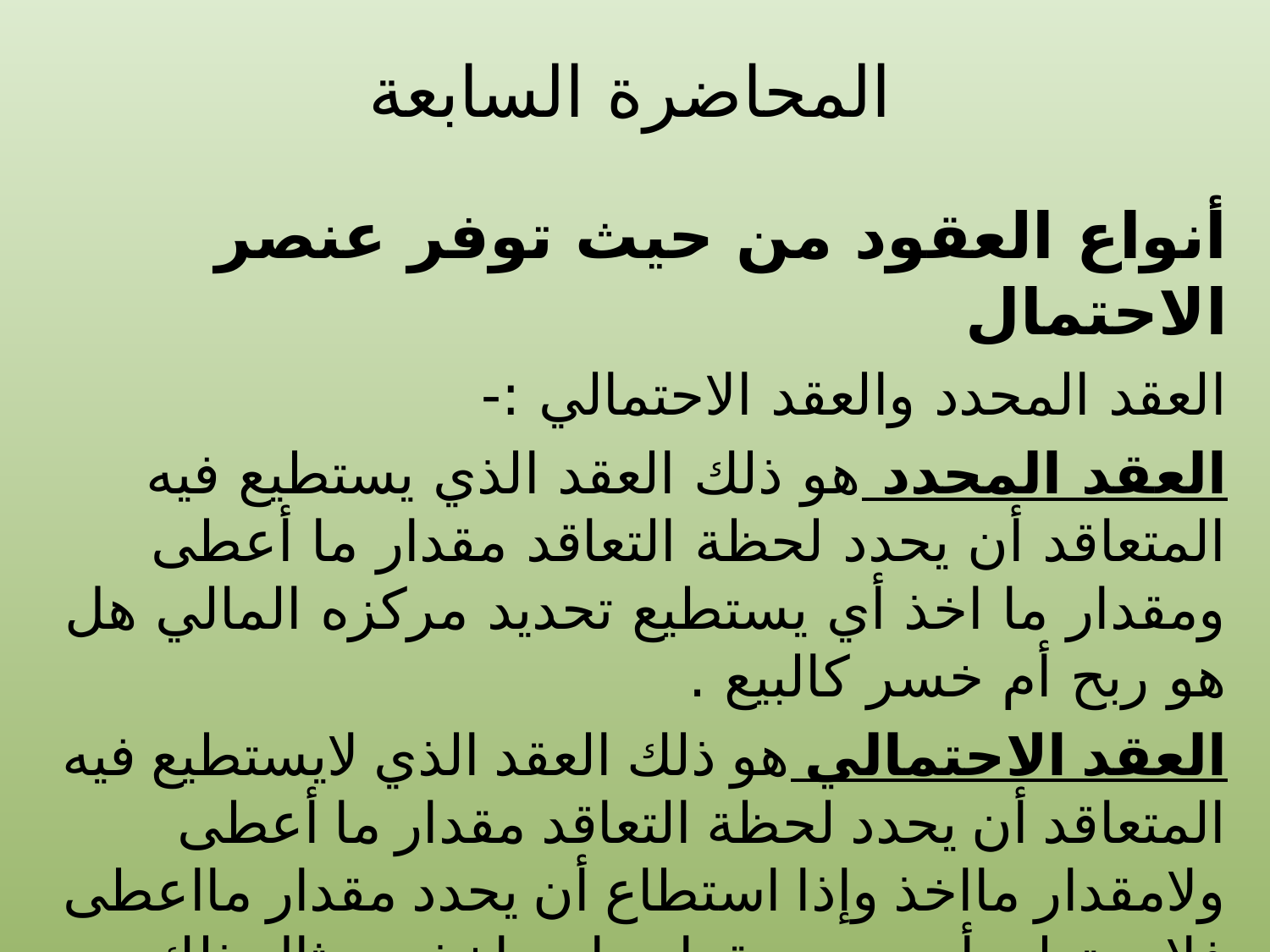

# المحاضرة السابعة
أنواع العقود من حيث توفر عنصر الاحتمال
العقد المحدد والعقد الاحتمالي :-
العقد المحدد هو ذلك العقد الذي يستطيع فيه المتعاقد أن يحدد لحظة التعاقد مقدار ما أعطى ومقدار ما اخذ أي يستطيع تحديد مركزه المالي هل هو ربح أم خسر كالبيع .
العقد الاحتمالي هو ذلك العقد الذي لايستطيع فيه المتعاقد أن يحدد لحظة التعاقد مقدار ما أعطى ولامقدار مااخذ وإذا استطاع أن يحدد مقدار مااعطى فلايستطيع أن يحدد مقدار ما سياخذه ومثال ذلك عقد التامين وعقد البيع بثمن على شكل إيراد مرتب .